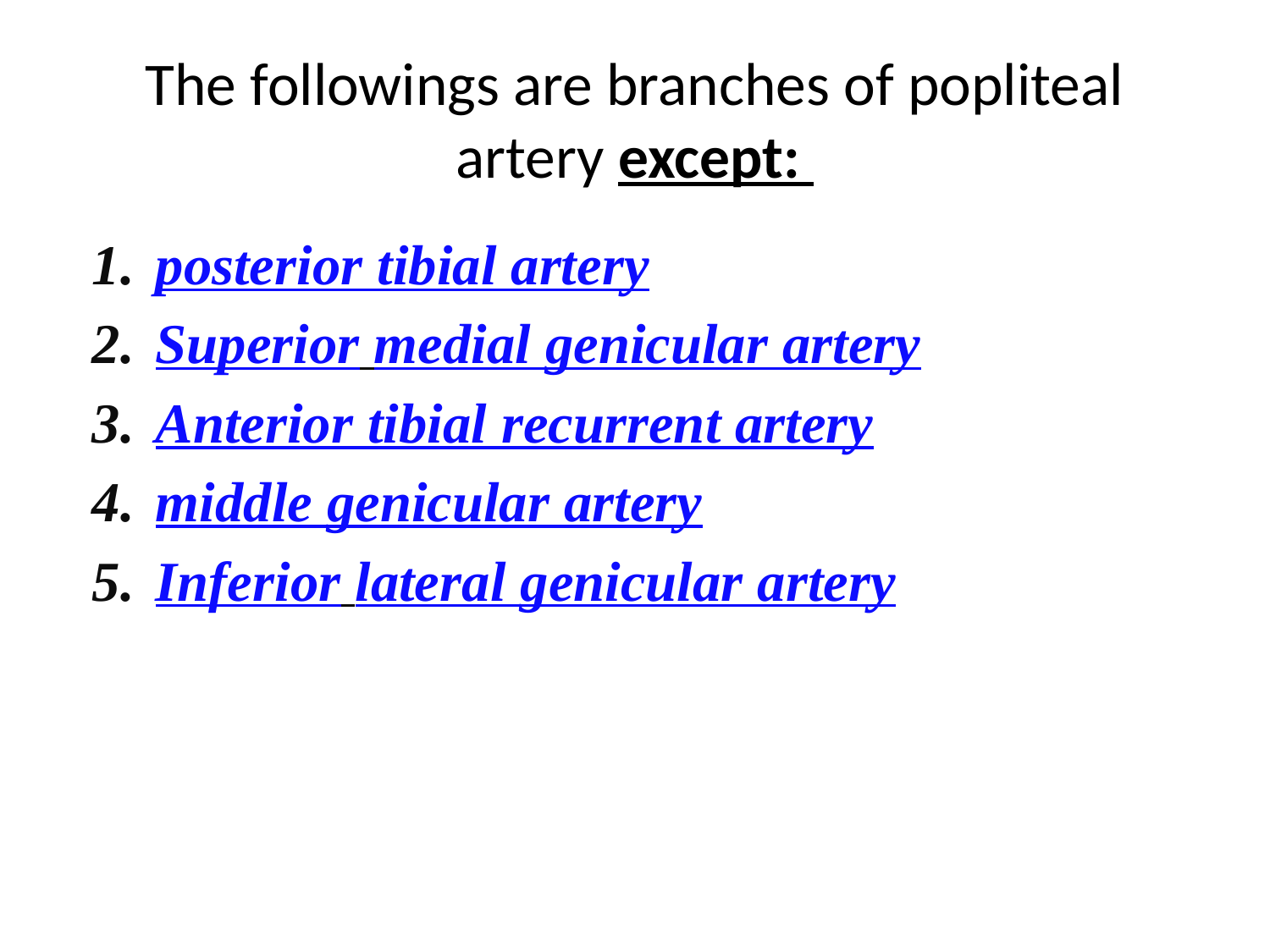

# The followings are branches of popliteal artery except:
posterior tibial artery
Superior medial genicular artery
Anterior tibial recurrent artery
middle genicular artery
Inferior lateral genicular artery